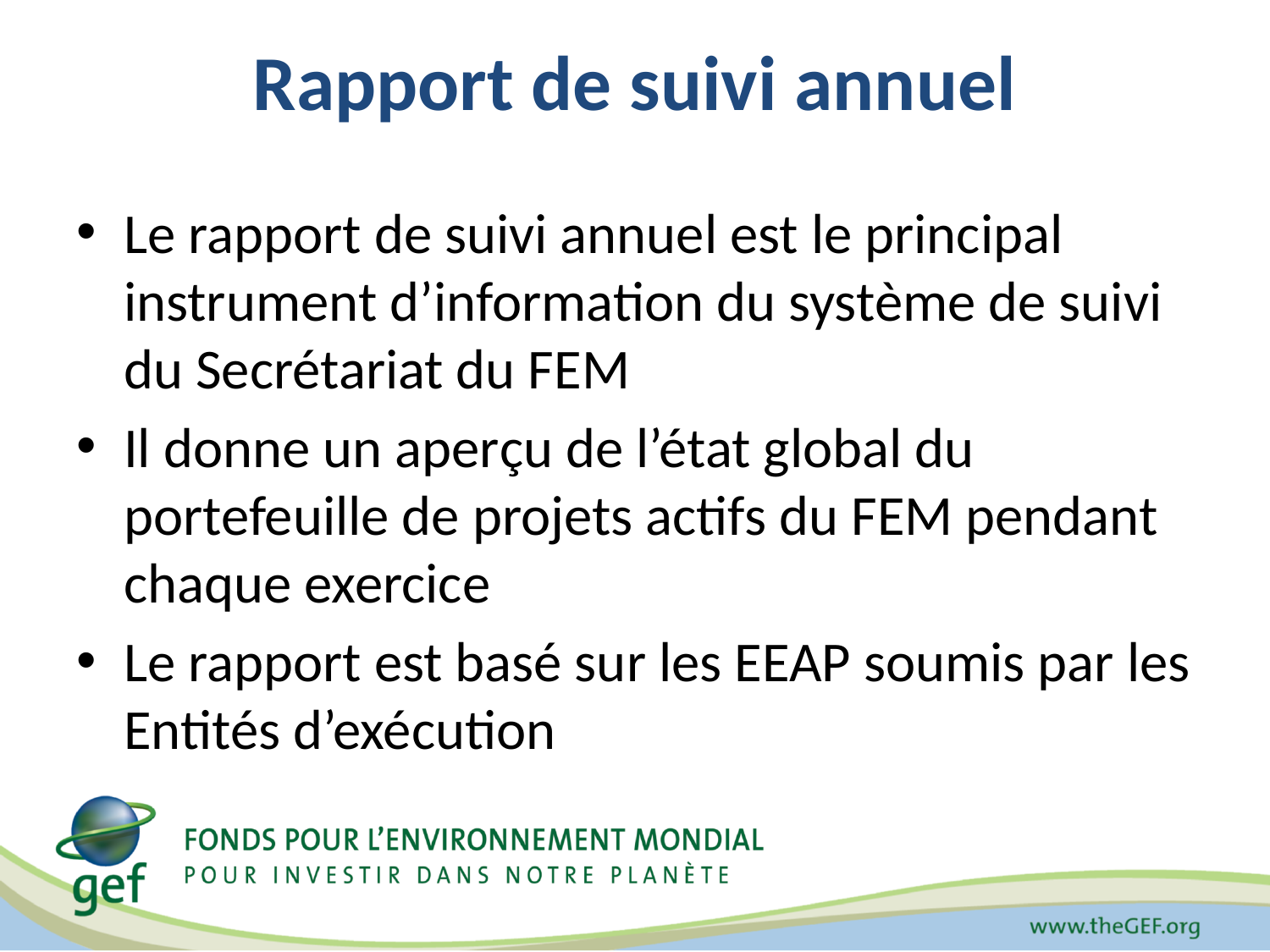

# Rapport de suivi annuel
Le rapport de suivi annuel est le principal instrument d’information du système de suivi du Secrétariat du FEM
Il donne un aperçu de l’état global du portefeuille de projets actifs du FEM pendant chaque exercice
Le rapport est basé sur les EEAP soumis par les Entités d’exécution